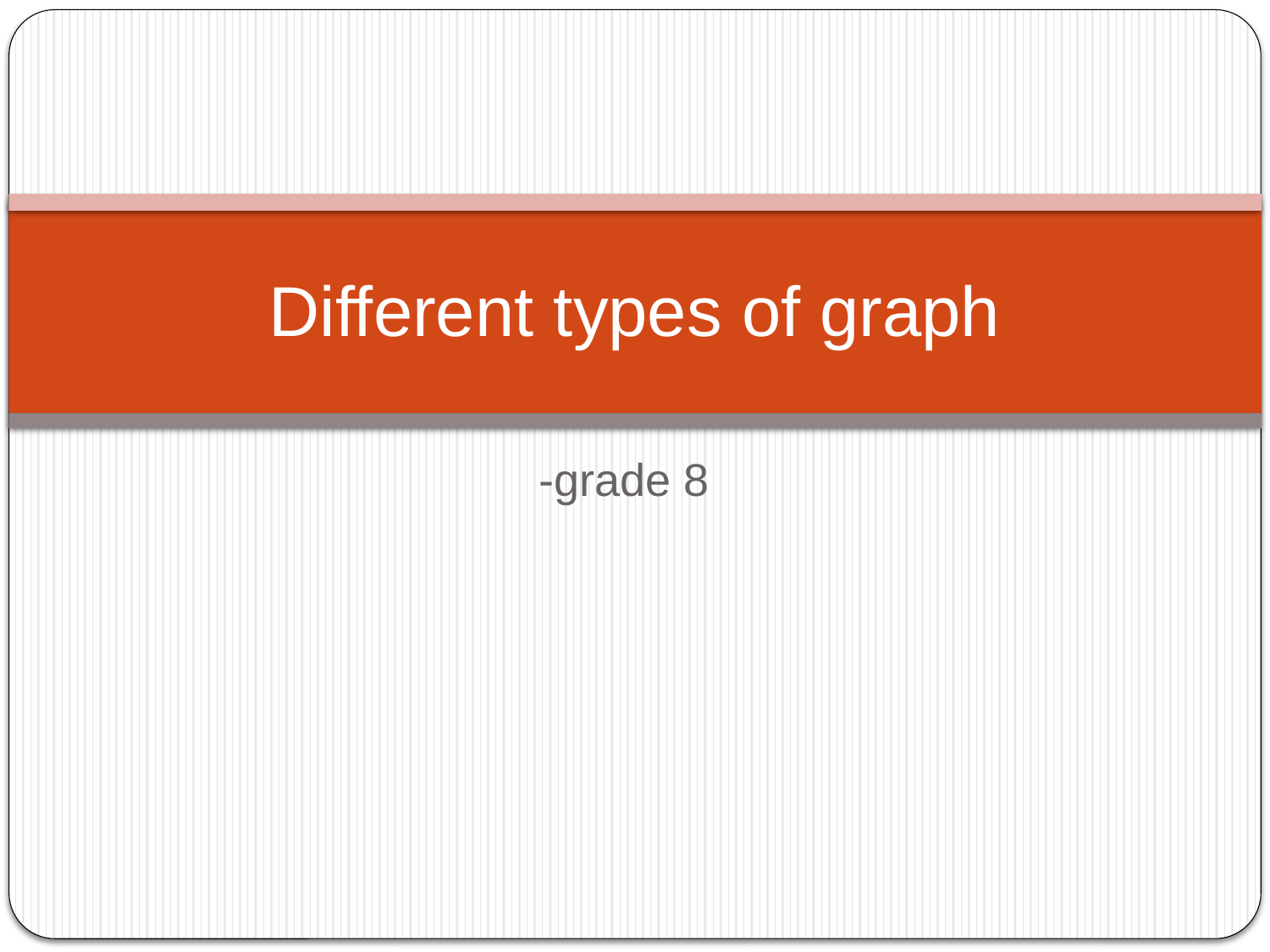

# Different types of graph
-grade 8